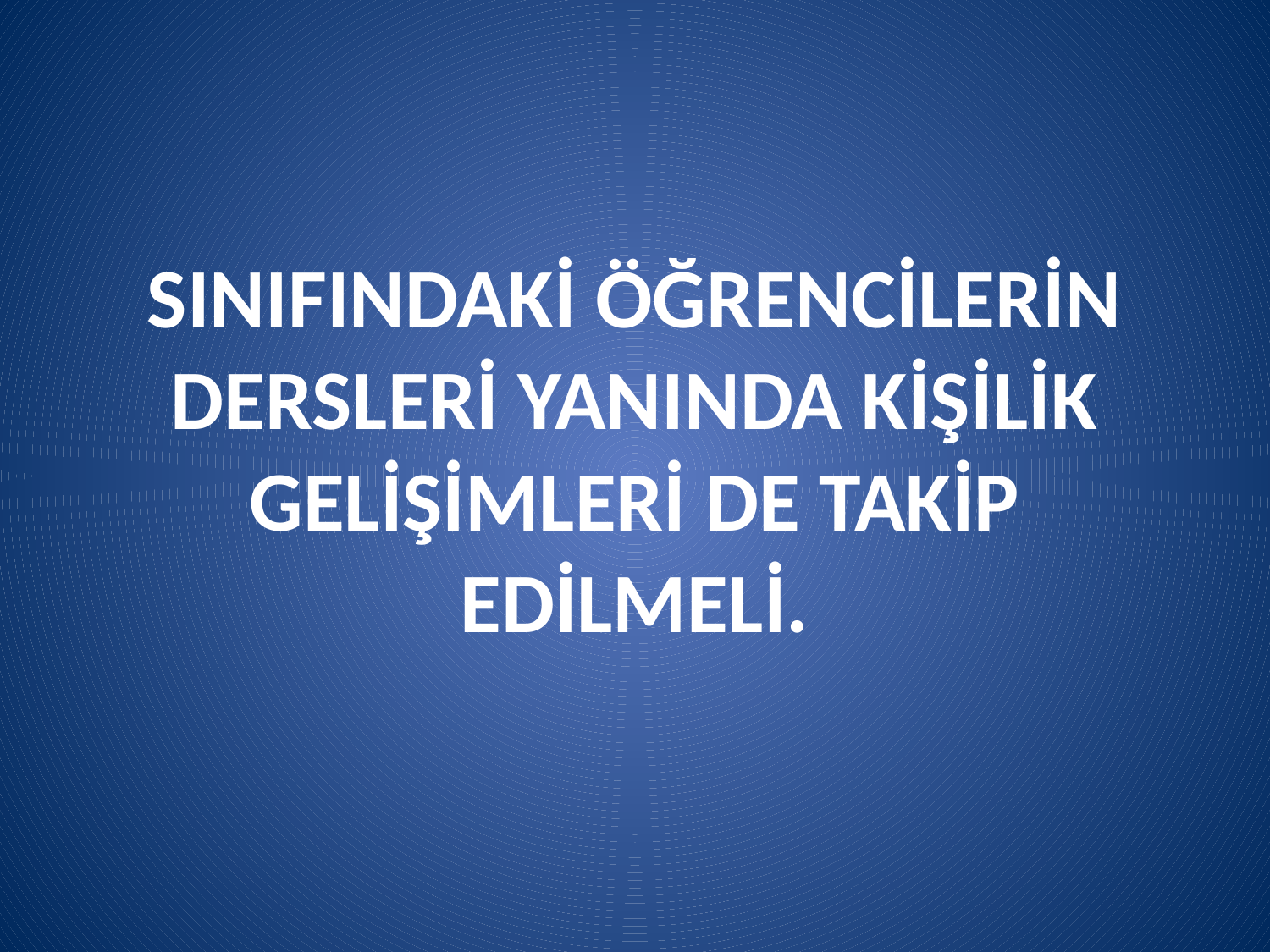

# SINIFINDAKİ ÖĞRENCİLERİN DERSLERİ YANINDA KİŞİLİK GELİŞİMLERİ DE TAKİP EDİLMELİ.